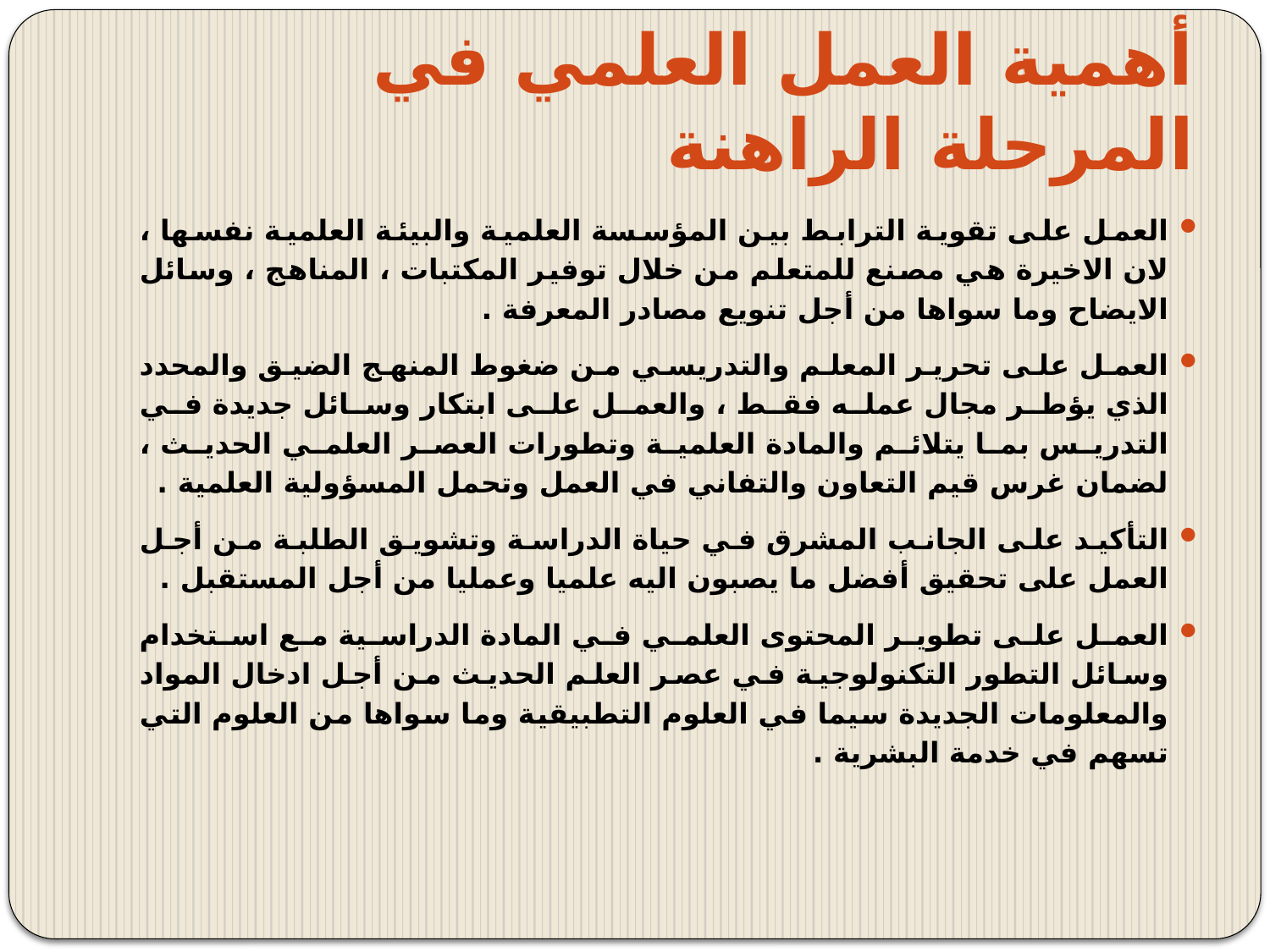

# أهمية العمل العلمي في المرحلة الراهنة
العمل على تقوية الترابط بين المؤسسة العلمية والبيئة العلمية نفسها ، لان الاخيرة هي مصنع للمتعلم من خلال توفير المكتبات ، المناهج ، وسائل الايضاح وما سواها من أجل تنويع مصادر المعرفة .
العمل على تحرير المعلم والتدريسي من ضغوط المنهج الضيق والمحدد الذي يؤطر مجال عمله فقط ، والعمل على ابتكار وسائل جديدة في التدريس بما يتلائم والمادة العلمية وتطورات العصر العلمي الحديث ، لضمان غرس قيم التعاون والتفاني في العمل وتحمل المسؤولية العلمية .
التأكيد على الجانب المشرق في حياة الدراسة وتشويق الطلبة من أجل العمل على تحقيق أفضل ما يصبون اليه علميا وعمليا من أجل المستقبل .
العمل على تطوير المحتوى العلمي في المادة الدراسية مع استخدام وسائل التطور التكنولوجية في عصر العلم الحديث من أجل ادخال المواد والمعلومات الجديدة سيما في العلوم التطبيقية وما سواها من العلوم التي تسهم في خدمة البشرية .